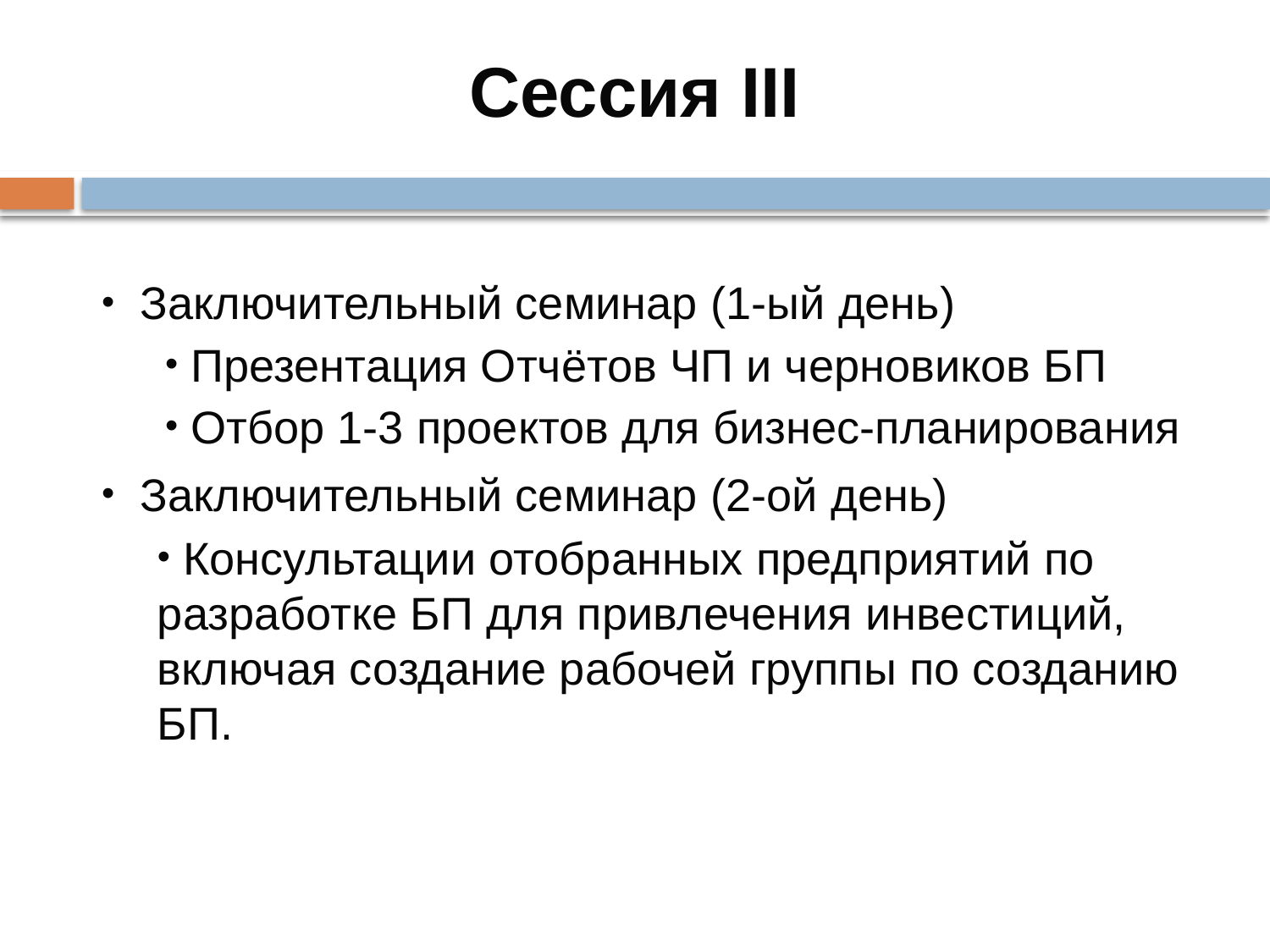

# Cессия III
  Заключительный семинар (1-ый день)
 Презентация Отчётов ЧП и черновиков БП
 Отбор 1-3 проектов для бизнес-планирования
  Заключительный семинар (2-ой день)
 Консультации отобранных предприятий по разработке БП для привлечения инвестиций, включая создание рабочей группы по созданию БП.